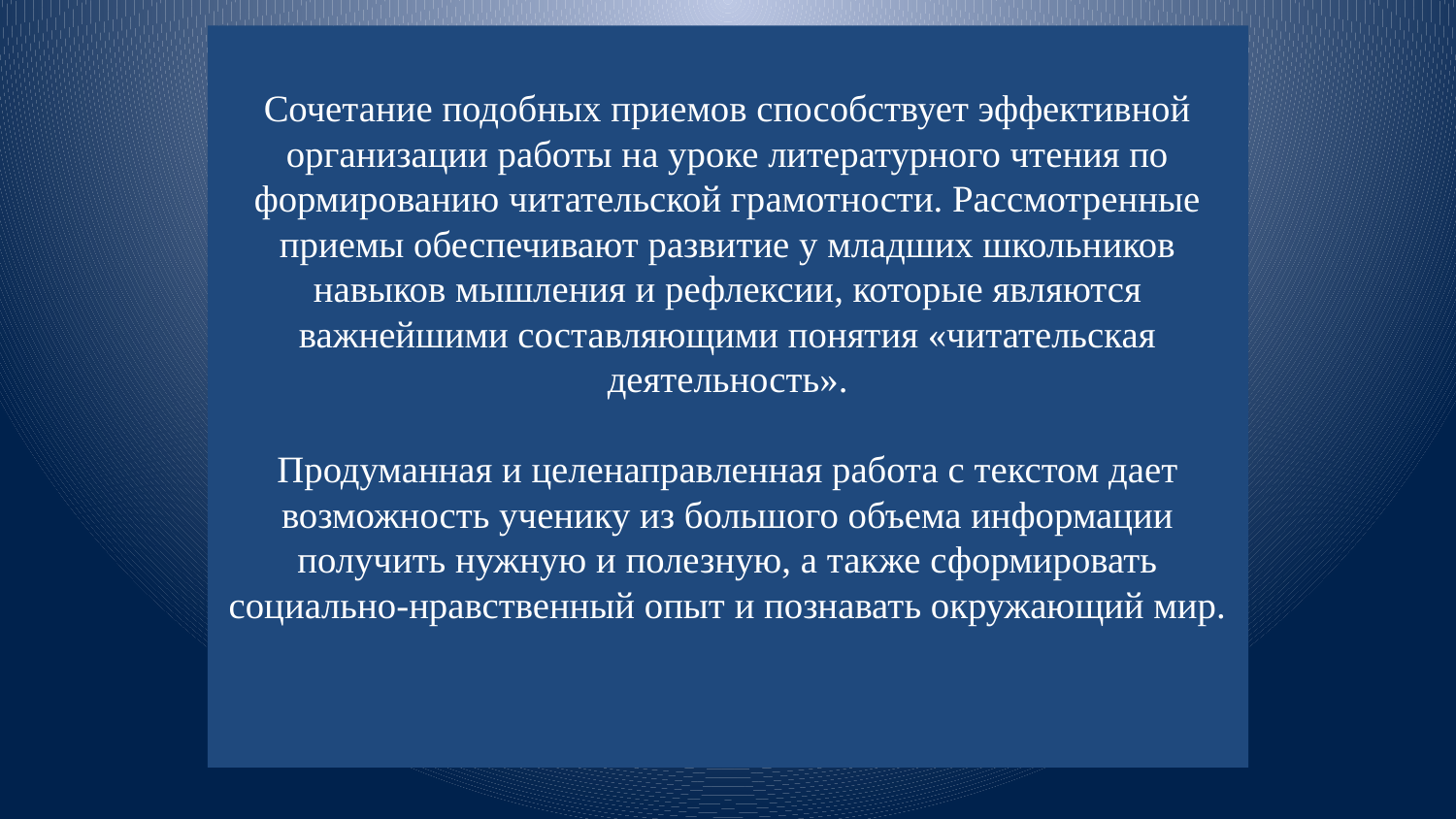

# Сочетание подобных приемов способствует эффективной организации работы на уроке литературного чтения по формированию читательской грамотности. Рассмотренные приемы обеспечивают развитие у младших школьников навыков мышления и рефлексии, которые являются важнейшими составляющими понятия «читательская деятельность». Продуманная и целенаправленная работа с текстом дает возможность ученику из большого объема информации получить нужную и полезную, а также сформировать социально-нравственный опыт и познавать окружающий мир.